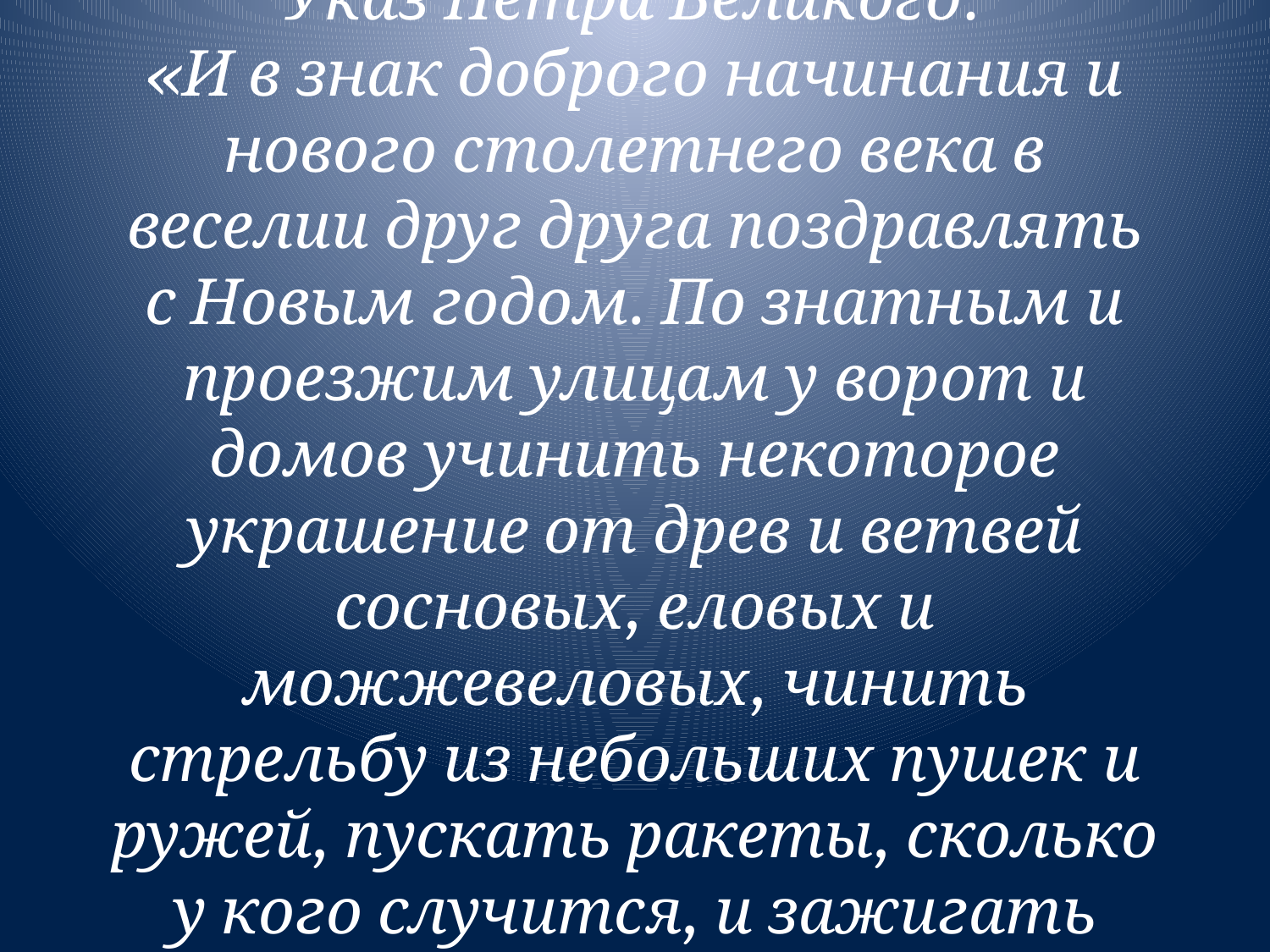

# Указ Петра Великого: «И в знак доброго начинания и нового столетнего века в веселии друг друга поздравлять с Новым годом. По знатным и проезжим улицам у ворот и домов учинить некоторое украшение от древ и ветвей сосновых, еловых и можжевеловых, чинить стрельбу из небольших пушек и ружей, пускать ракеты, сколько у кого случится, и зажигать огни. »